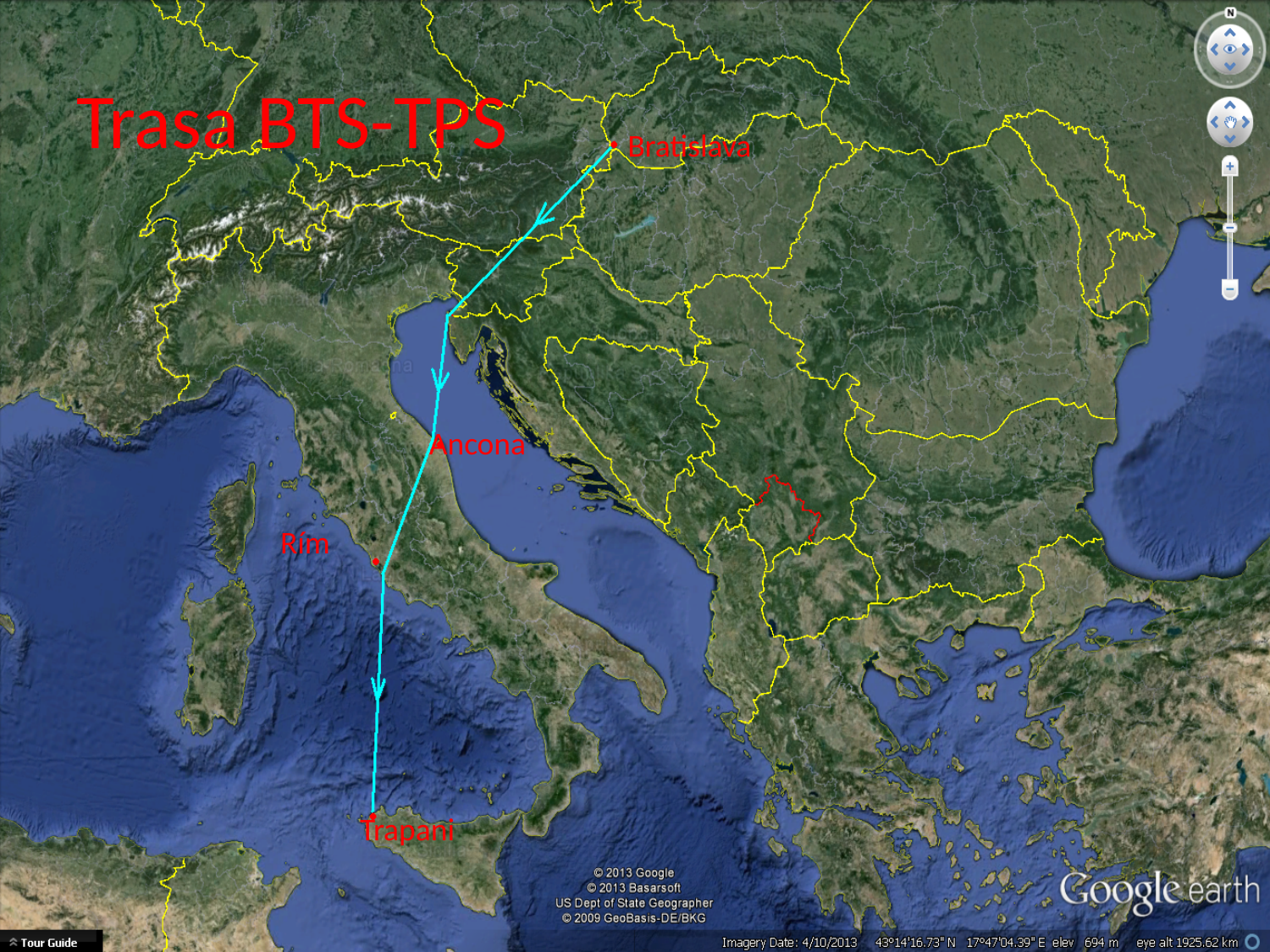

# Trasa BTS-TPS
Bratislava
Ancona
Rím
Trapani